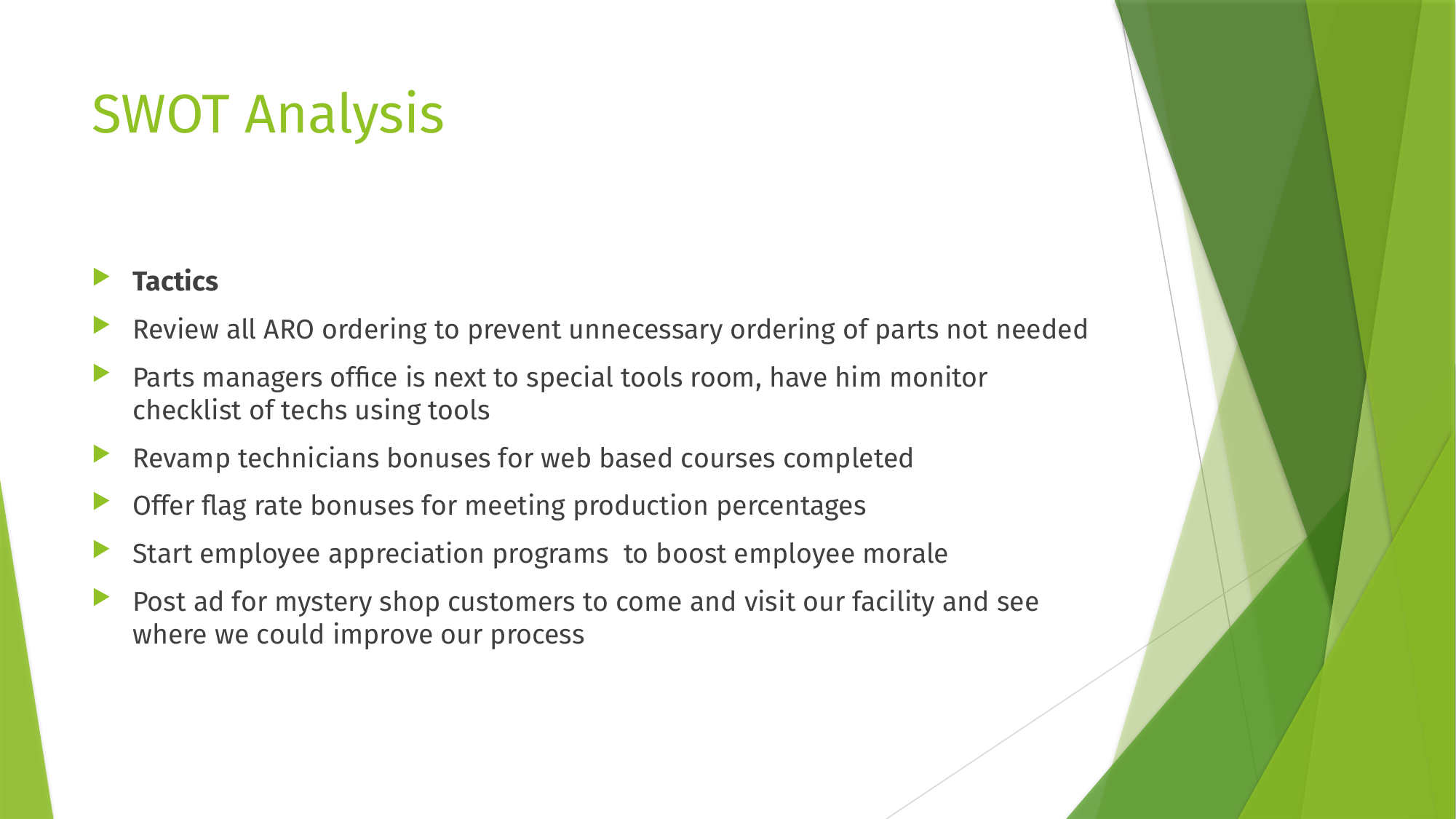

# SWOT Analysis
Tactics
Review all ARO ordering to prevent unnecessary ordering of parts not needed
Parts managers office is next to special tools room, have him monitor checklist of techs using tools
Revamp technicians bonuses for web based courses completed
Offer flag rate bonuses for meeting production percentages
Start employee appreciation programs  to boost employee morale
Post ad for mystery shop customers to come and visit our facility and see where we could improve our process